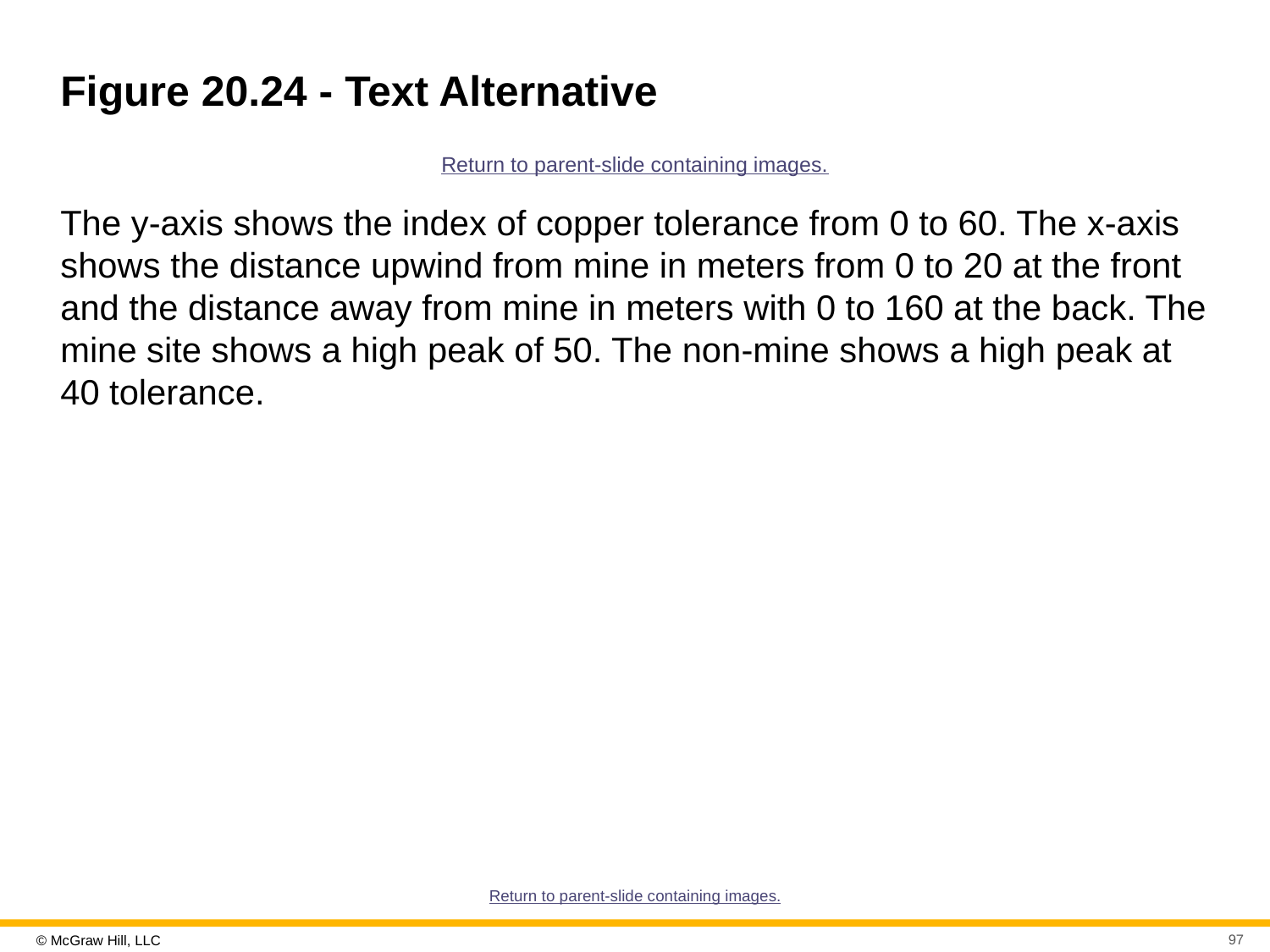

# Figure 20.24 - Text Alternative
Return to parent-slide containing images.
The y-axis shows the index of copper tolerance from 0 to 60. The x-axis shows the distance upwind from mine in meters from 0 to 20 at the front and the distance away from mine in meters with 0 to 160 at the back. The mine site shows a high peak of 50. The non-mine shows a high peak at 40 tolerance.
Return to parent-slide containing images.
97